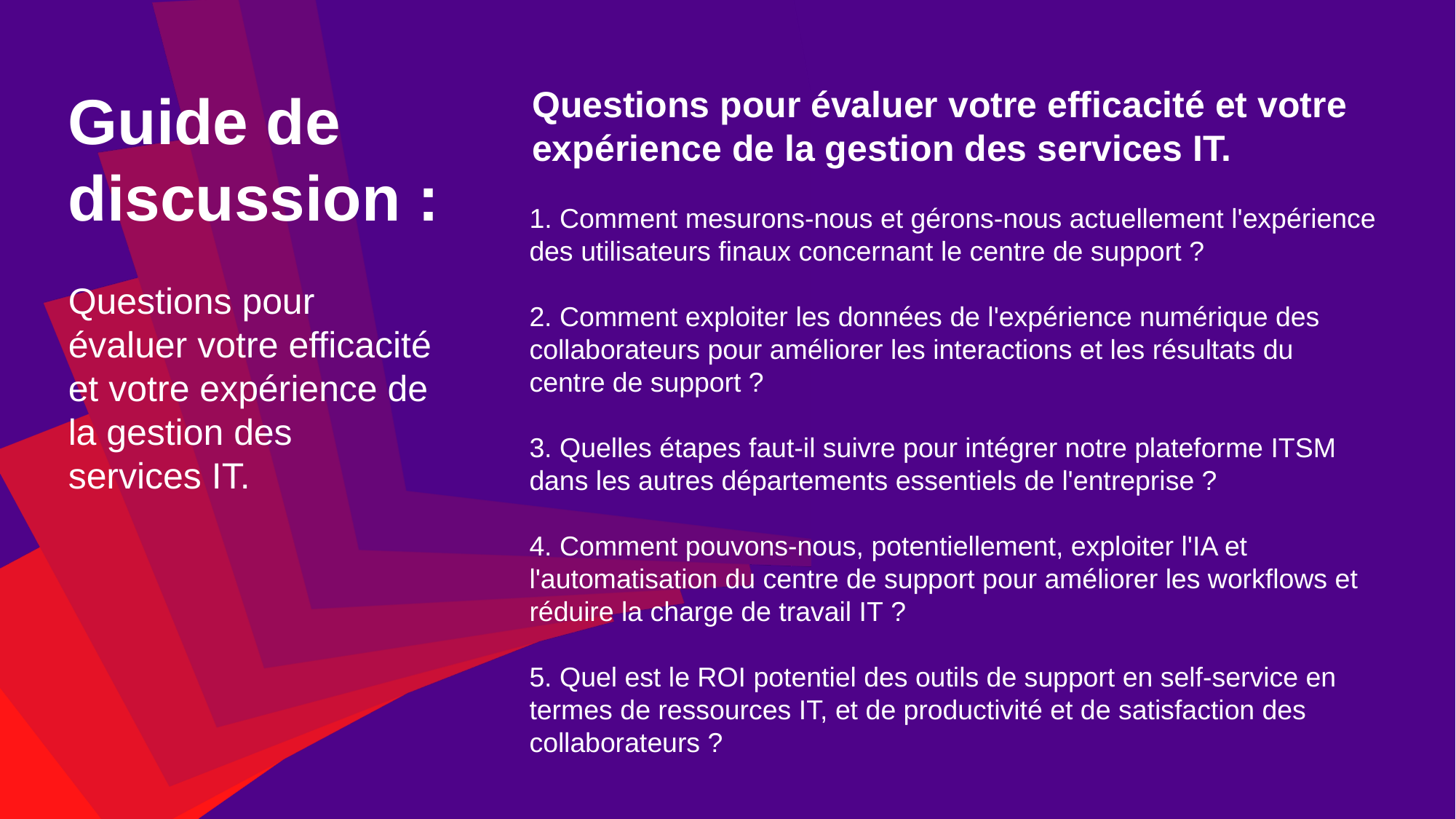

Guide de
discussion :

Questions pour
évaluer votre efficacité et votre expérience de la gestion des services IT.
Questions pour évaluer votre efficacité et votre expérience de la gestion des services IT.
 Comment mesurons-nous et gérons-nous actuellement l'expérience des utilisateurs finaux concernant le centre de support ?

2. Comment exploiter les données de l'expérience numérique des collaborateurs pour améliorer les interactions et les résultats du centre de support ?

3. Quelles étapes faut-il suivre pour intégrer notre plateforme ITSM dans les autres départements essentiels de l'entreprise ?

4. Comment pouvons-nous, potentiellement, exploiter l'IA et l'automatisation du centre de support pour améliorer les workflows et réduire la charge de travail IT ?

5. Quel est le ROI potentiel des outils de support en self-service en termes de ressources IT, et de productivité et de satisfaction des collaborateurs ?